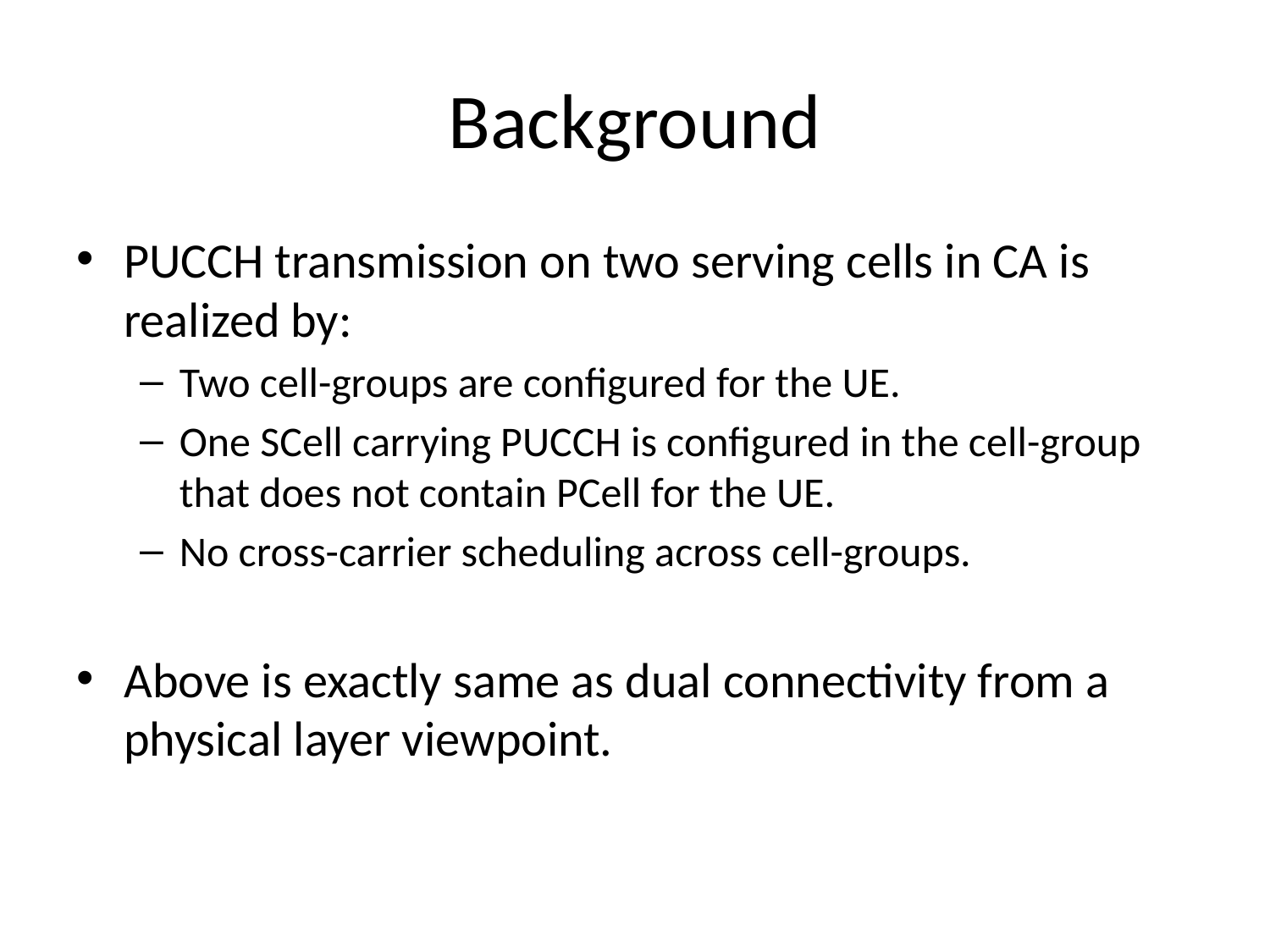

# Background
PUCCH transmission on two serving cells in CA is realized by:
Two cell-groups are configured for the UE.
One SCell carrying PUCCH is configured in the cell-group that does not contain PCell for the UE.
No cross-carrier scheduling across cell-groups.

Above is exactly same as dual connectivity from a physical layer viewpoint.